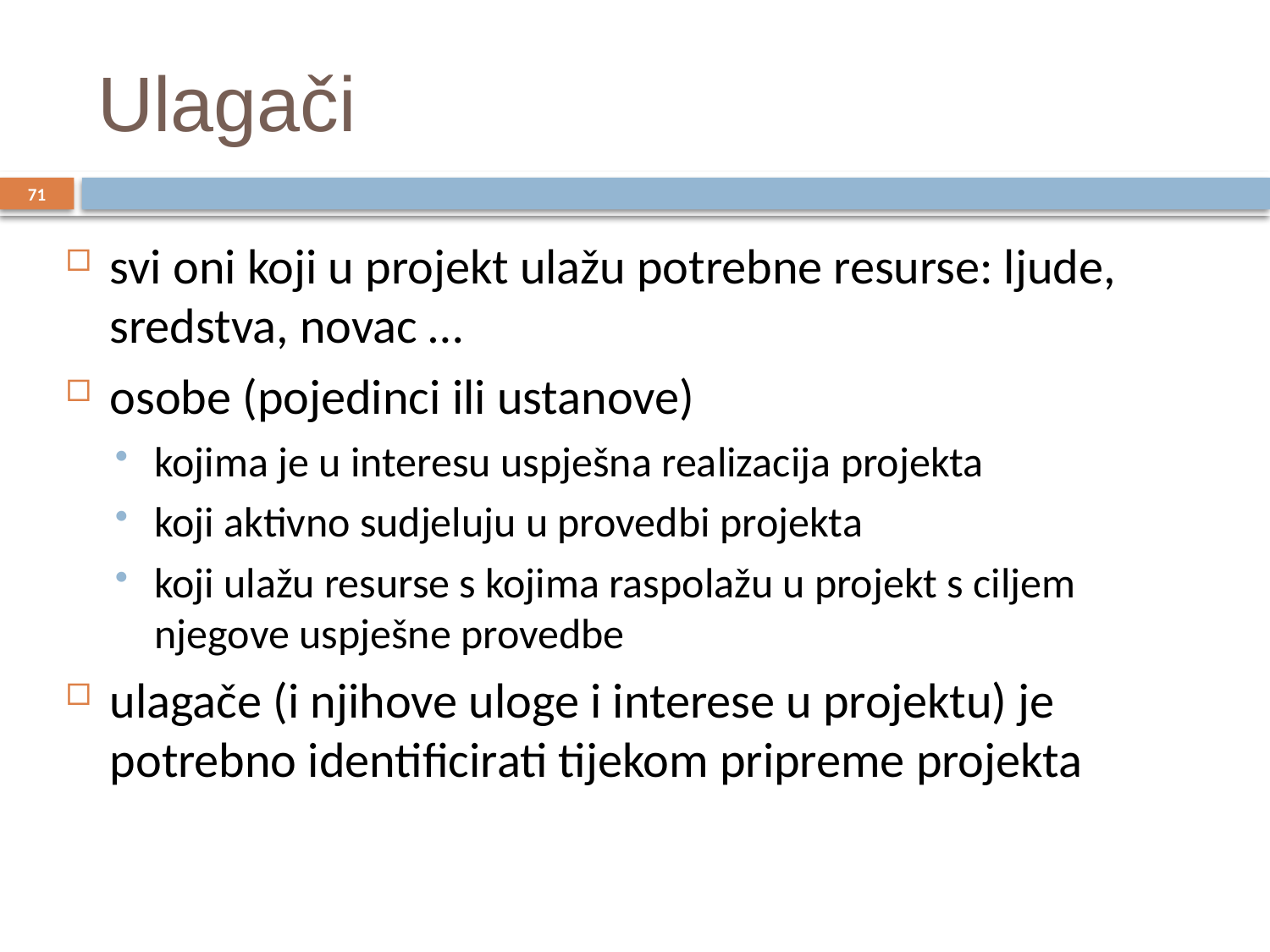

# Ulagači
71
svi oni koji u projekt ulažu potrebne resurse: ljude, sredstva, novac …
osobe (pojedinci ili ustanove)
kojima je u interesu uspješna realizacija projekta
koji aktivno sudjeluju u provedbi projekta
koji ulažu resurse s kojima raspolažu u projekt s ciljem njegove uspješne provedbe
ulagače (i njihove uloge i interese u projektu) je potrebno identificirati tijekom pripreme projekta